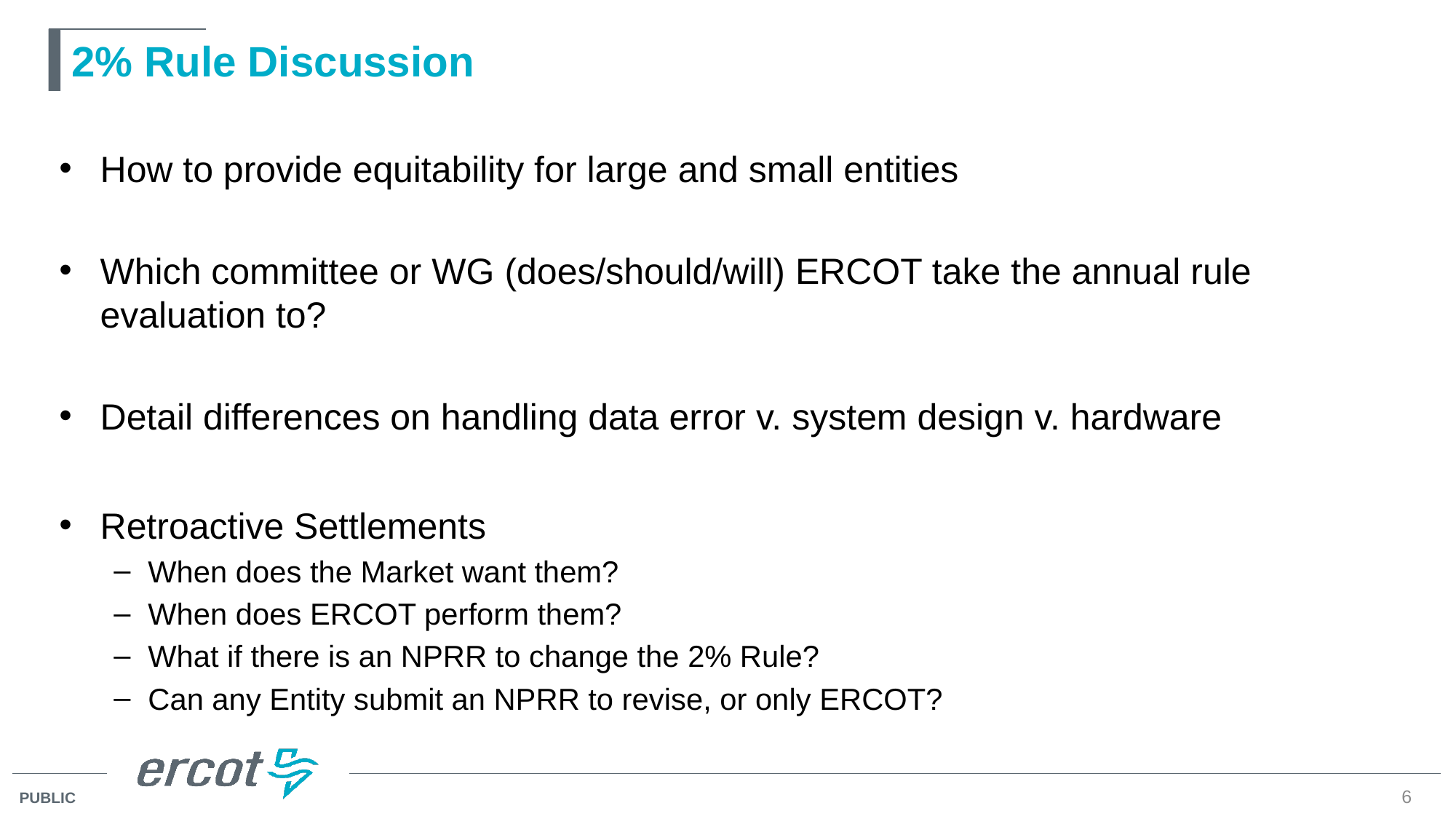

# 2% Rule Discussion
How to provide equitability for large and small entities

Which committee or WG (does/should/will) ERCOT take the annual rule evaluation to?

Detail differences on handling data error v. system design v. hardware

Retroactive Settlements
When does the Market want them?
When does ERCOT perform them?
What if there is an NPRR to change the 2% Rule?
Can any Entity submit an NPRR to revise, or only ERCOT?

6